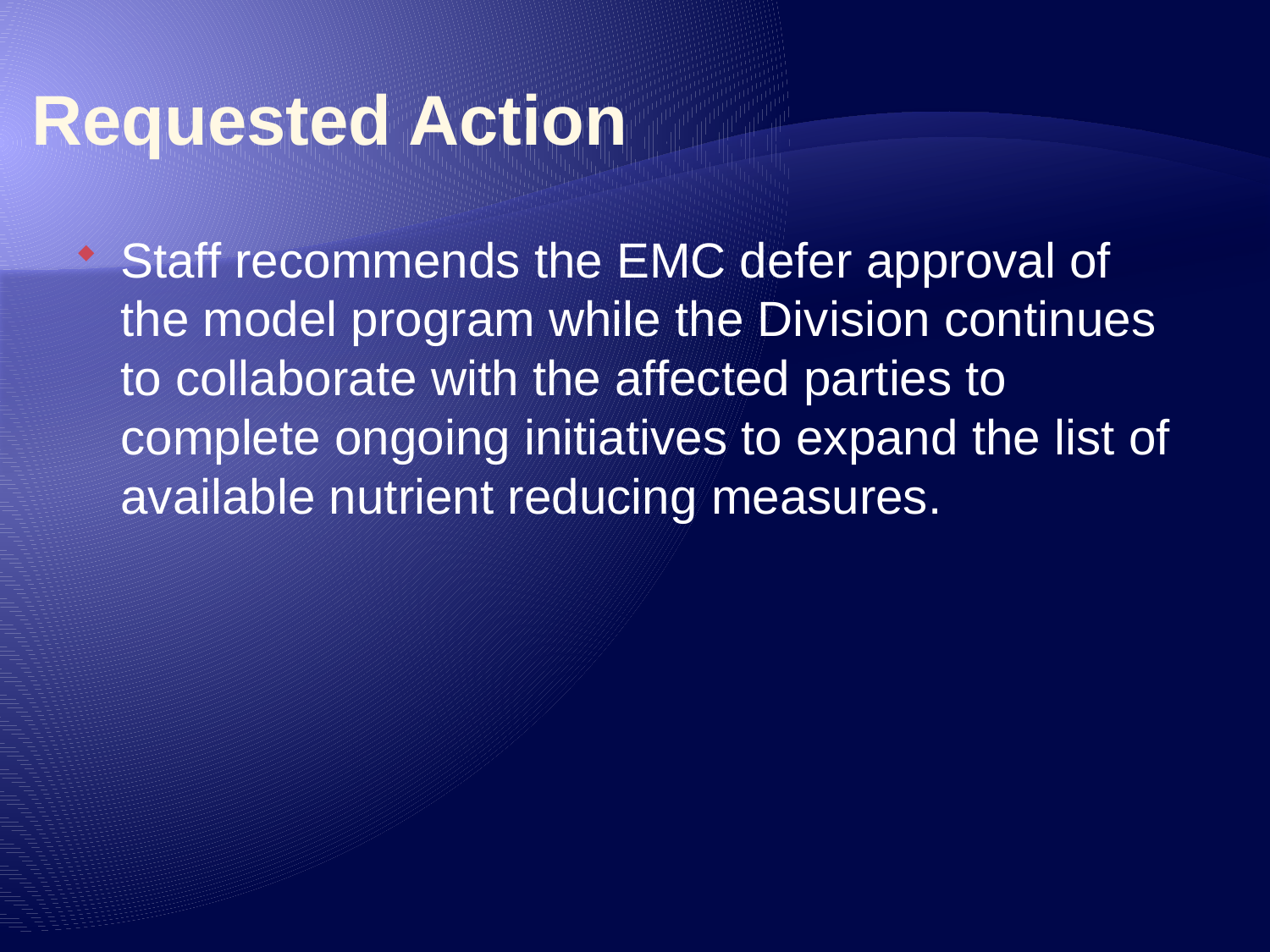

# Requested Action
Staff recommends the EMC defer approval of the model program while the Division continues to collaborate with the affected parties to complete ongoing initiatives to expand the list of available nutrient reducing measures.